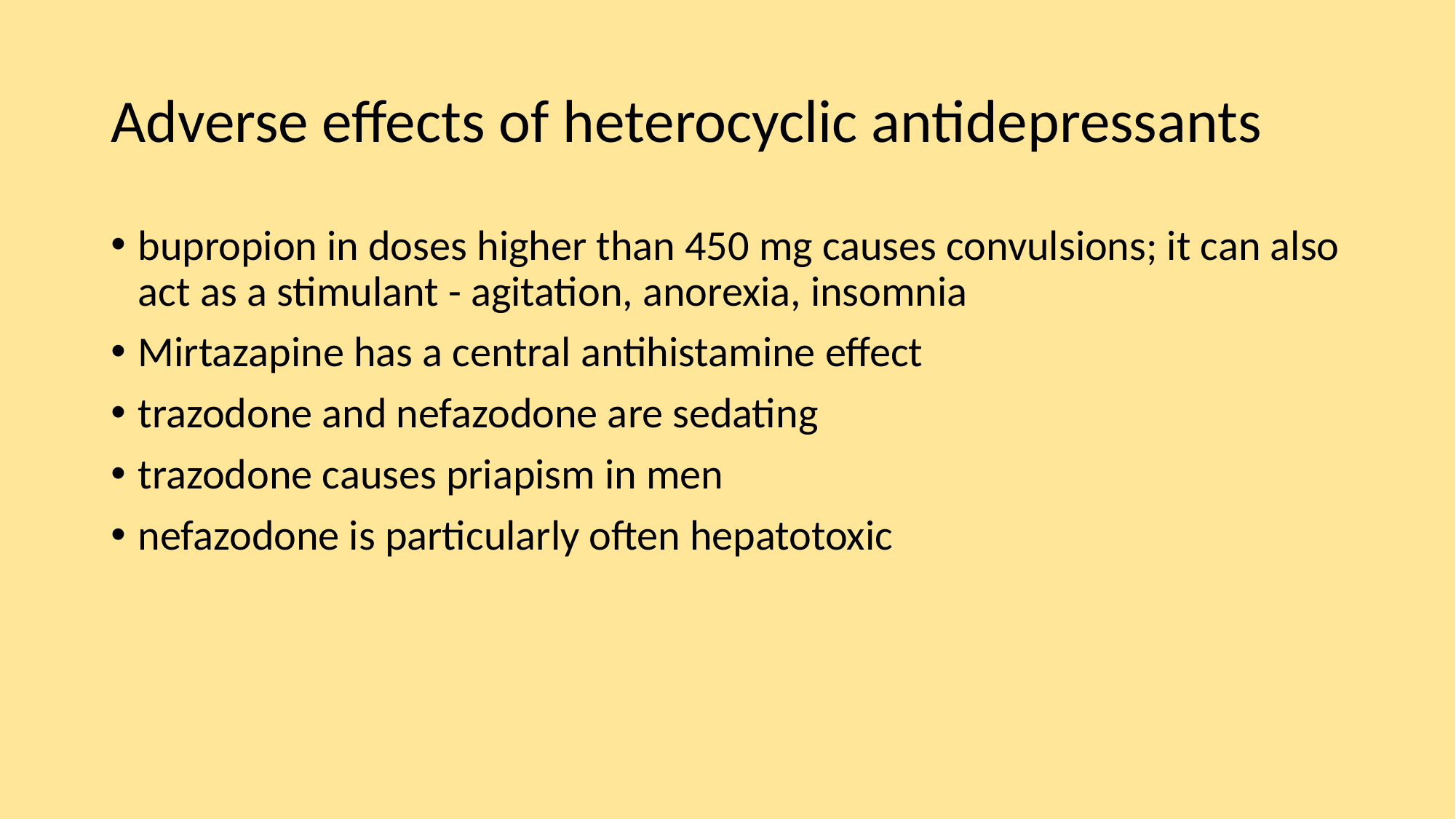

# Adverse effects of heterocyclic antidepressants
bupropion in doses higher than 450 mg causes convulsions; it can also act as a stimulant - agitation, anorexia, insomnia
Mirtazapine has a central antihistamine effect
trazodone and nefazodone are sedating
trazodone causes priapism in men
nefazodone is particularly often hepatotoxic